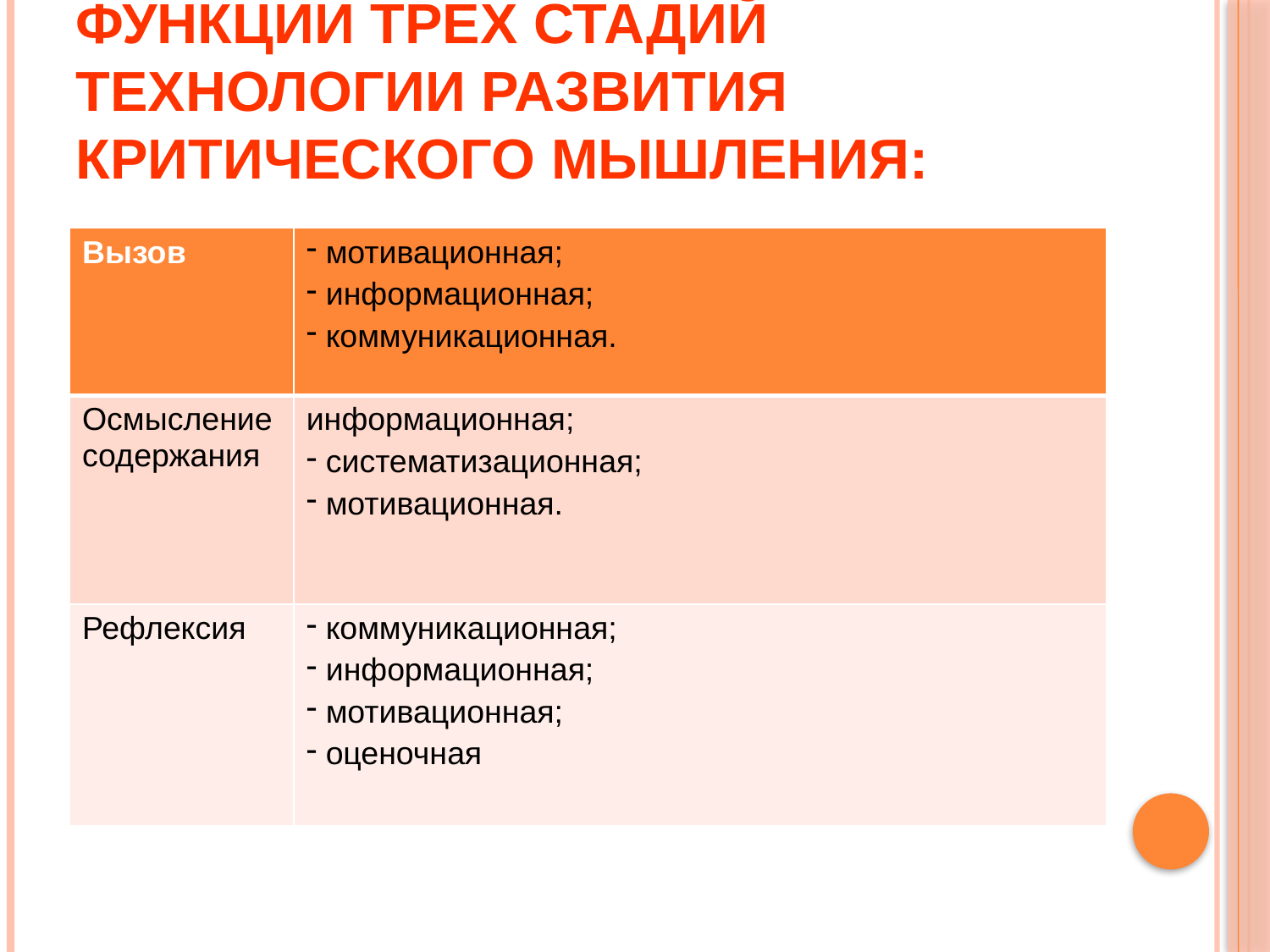

# Функции трех стадий технологии развития критического мышления:
| Вызов | мотивационная; информационная; коммуникационная. |
| --- | --- |
| Осмысление содержания | информационная; систематизационная; мотивационная. |
| Рефлексия | коммуникационная; информационная; мотивационная; оценочная |